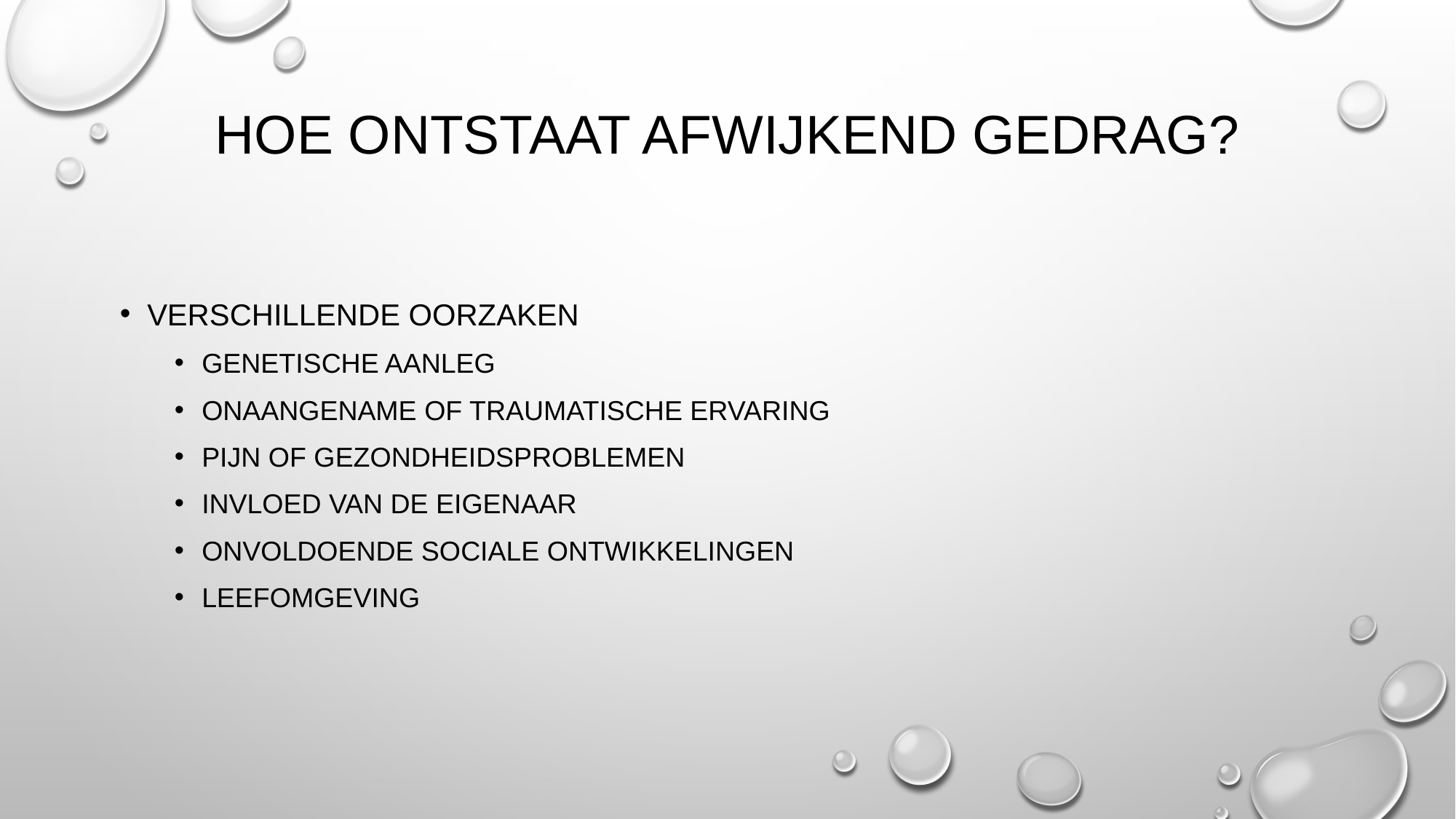

# Hoe ontstaat afwijkend gedrag?
Verschillende oorzaken
Genetische aanleg
Onaangename of traumatische ervaring
Pijn of gezondheidsproblemen
Invloed van de eigenaar
Onvoldoende sociale ontwikkelingen
leefomgeving